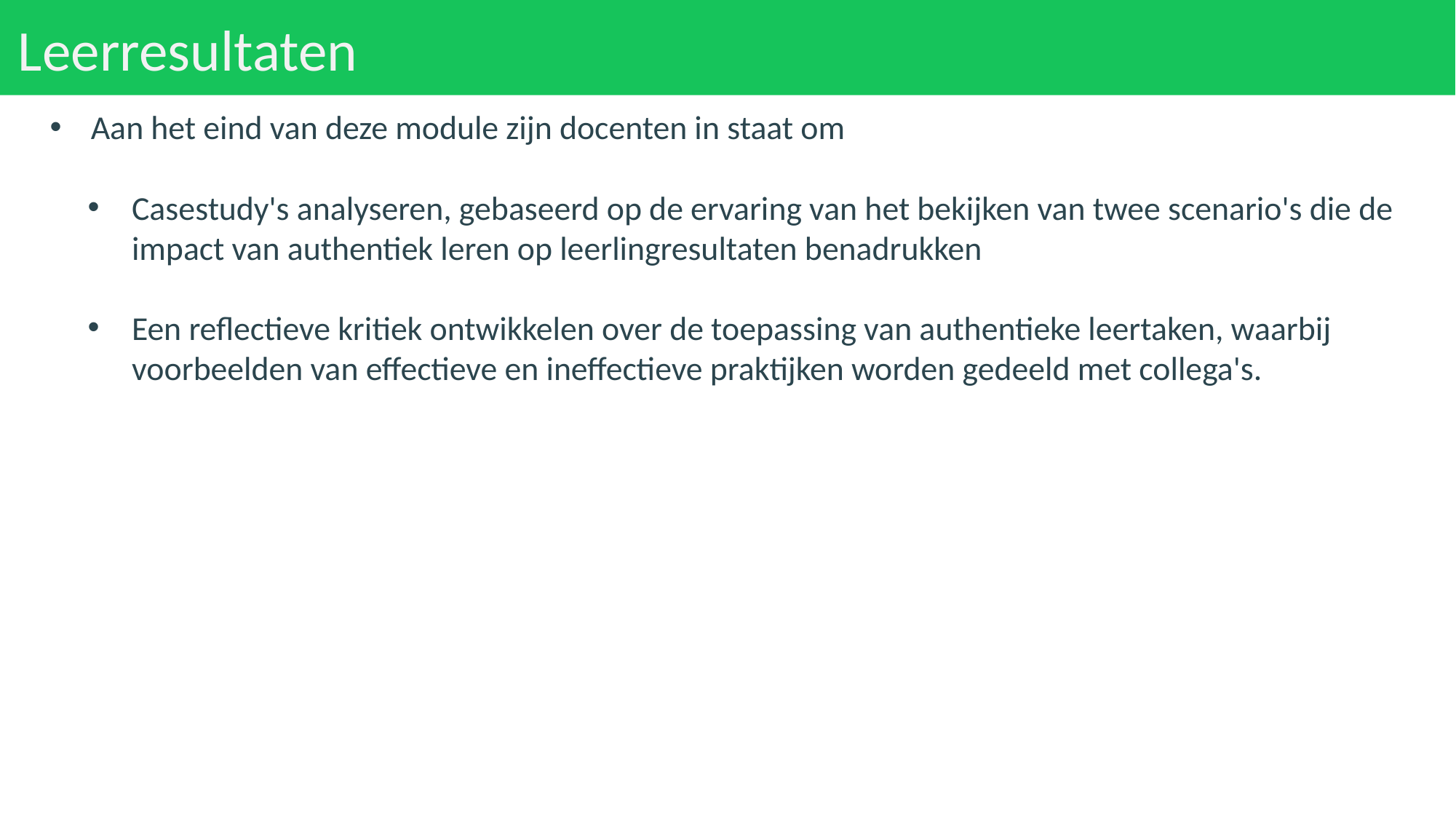

# Leerresultaten
Aan het eind van deze module zijn docenten in staat om
Casestudy's analyseren, gebaseerd op de ervaring van het bekijken van twee scenario's die de impact van authentiek leren op leerlingresultaten benadrukken
Een reflectieve kritiek ontwikkelen over de toepassing van authentieke leertaken, waarbij voorbeelden van effectieve en ineffectieve praktijken worden gedeeld met collega's.